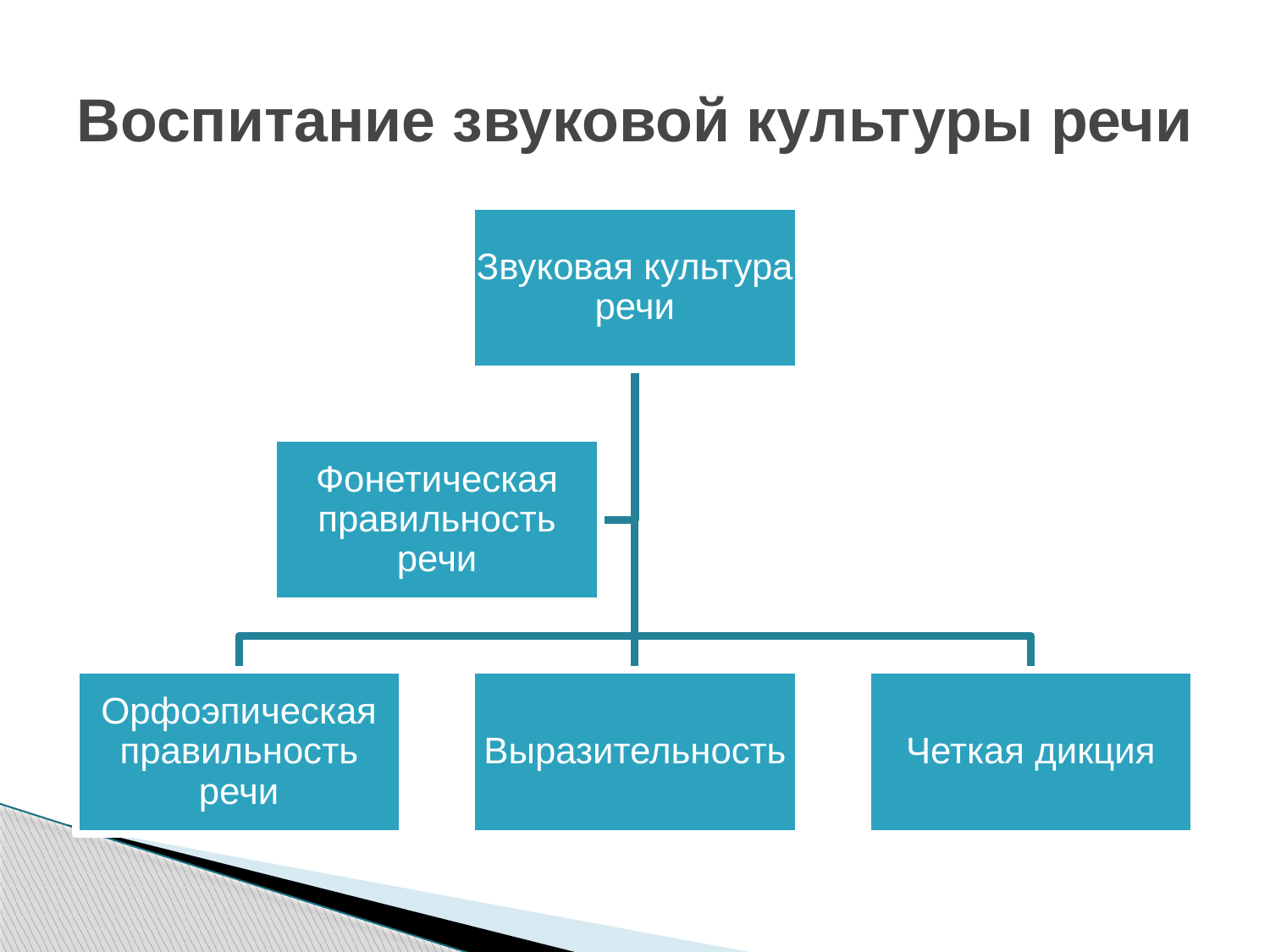

# Воспитание звуковой культуры речи
Звуковая культура речи
Орфоэпическая правильность речи
Выразительность
Четкая дикция
Фонетическая правильность речи